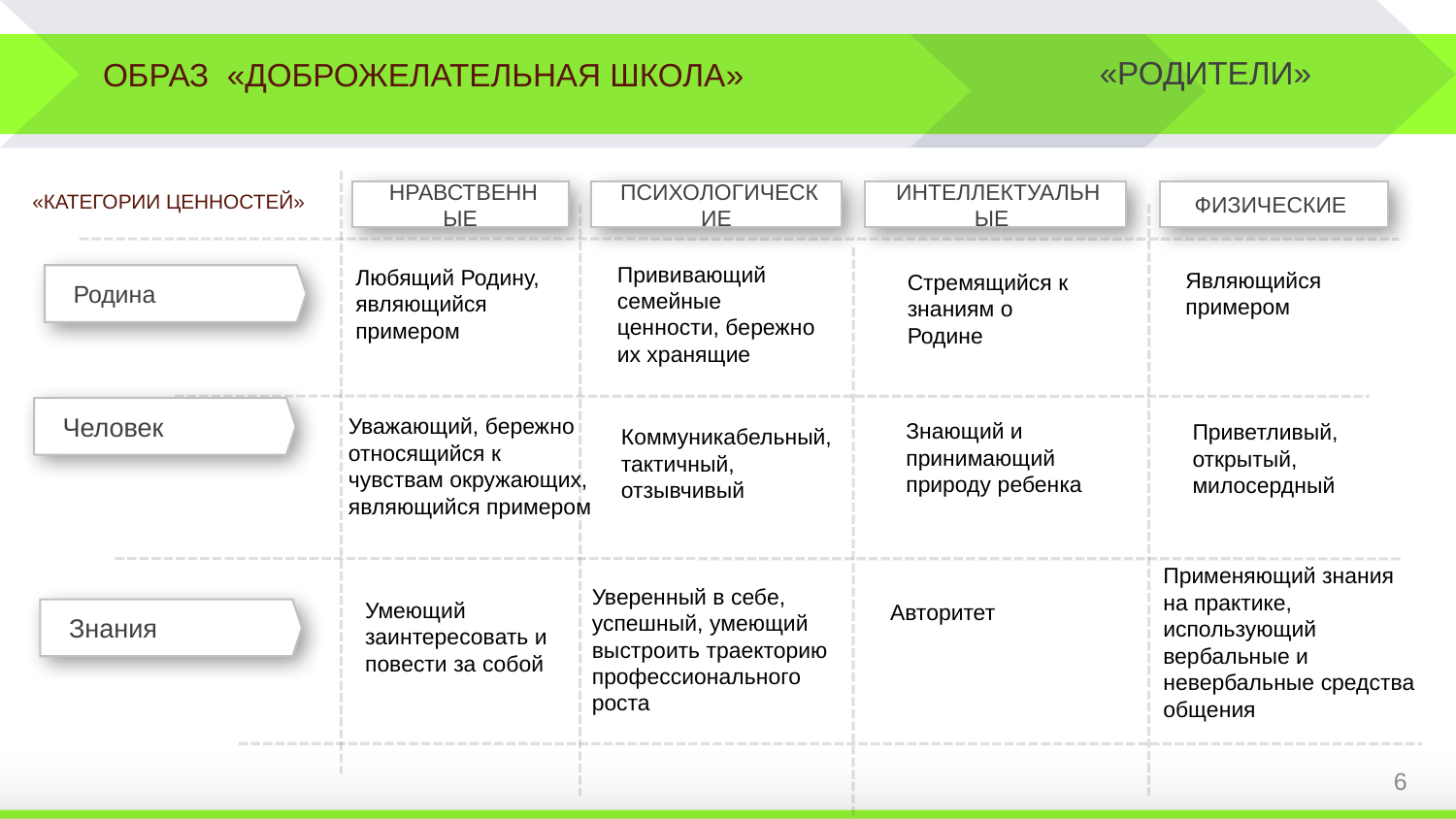

ОБРАЗ  «ДОБРОЖЕЛАТЕЛЬНАЯ ШКОЛА»

«РОДИТЕЛИ»
«КАТЕГОРИИ ЦЕННОСТЕЙ»
НРАВСТВЕННЫЕ
ПСИХОЛОГИЧЕСКИЕ
ИНТЕЛЛЕКТУАЛЬНЫЕ
ФИЗИЧЕСКИЕ
Прививающий семейные ценности, бережно их хранящие
Любящий Родину, являющийся примером
Являющийся примером
Стремящийся к знаниям о Родине
Родина
Человек
Уважающий, бережно относящийся к чувствам окружающих, являющийся примером

Знающий и принимающий природу ребенка
Приветливый, открытый, милосердный
Коммуникабельный, тактичный, отзывчивый
Применяющий знания на практике, использующий вербальные и невербальные средства общения
Уверенный в себе, успешный, умеющий выстроить траекторию профессионального роста
Умеющий заинтересовать и повести за собой
Авторитет
Знания

6